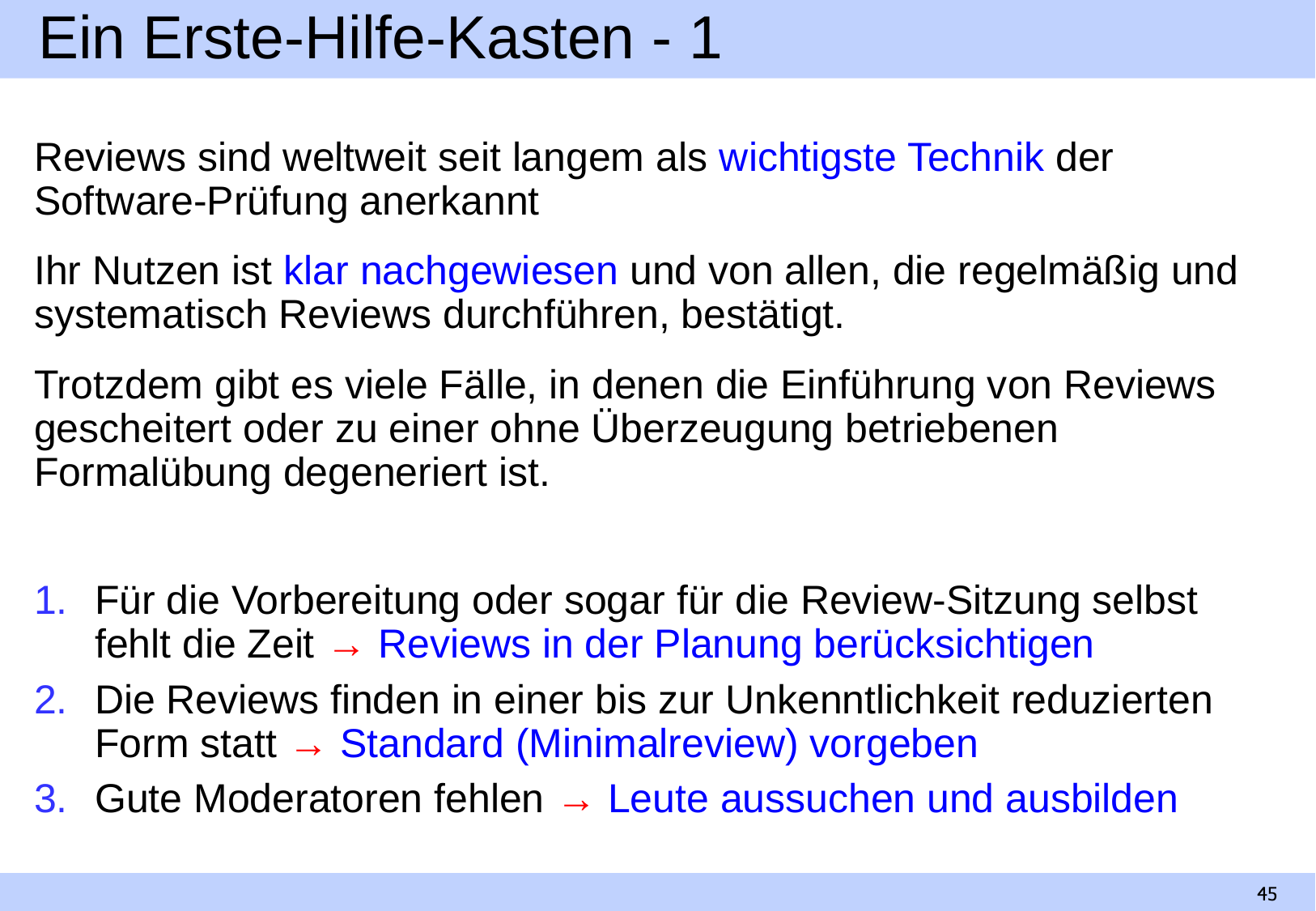

# Ein Erste-Hilfe-Kasten - 1
Reviews sind weltweit seit langem als wichtigste Technik der Software-Prüfung anerkannt
Ihr Nutzen ist klar nachgewiesen und von allen, die regelmäßig und systematisch Reviews durchführen, bestätigt.
Trotzdem gibt es viele Fälle, in denen die Einführung von Reviews gescheitert oder zu einer ohne Überzeugung betriebenen Formalübung degeneriert ist.

Für die Vorbereitung oder sogar für die Review-Sitzung selbst fehlt die Zeit → Reviews in der Planung berücksichtigen
Die Reviews finden in einer bis zur Unkenntlichkeit reduzierten Form statt → Standard (Minimalreview) vorgeben
Gute Moderatoren fehlen → Leute aussuchen und ausbilden

45